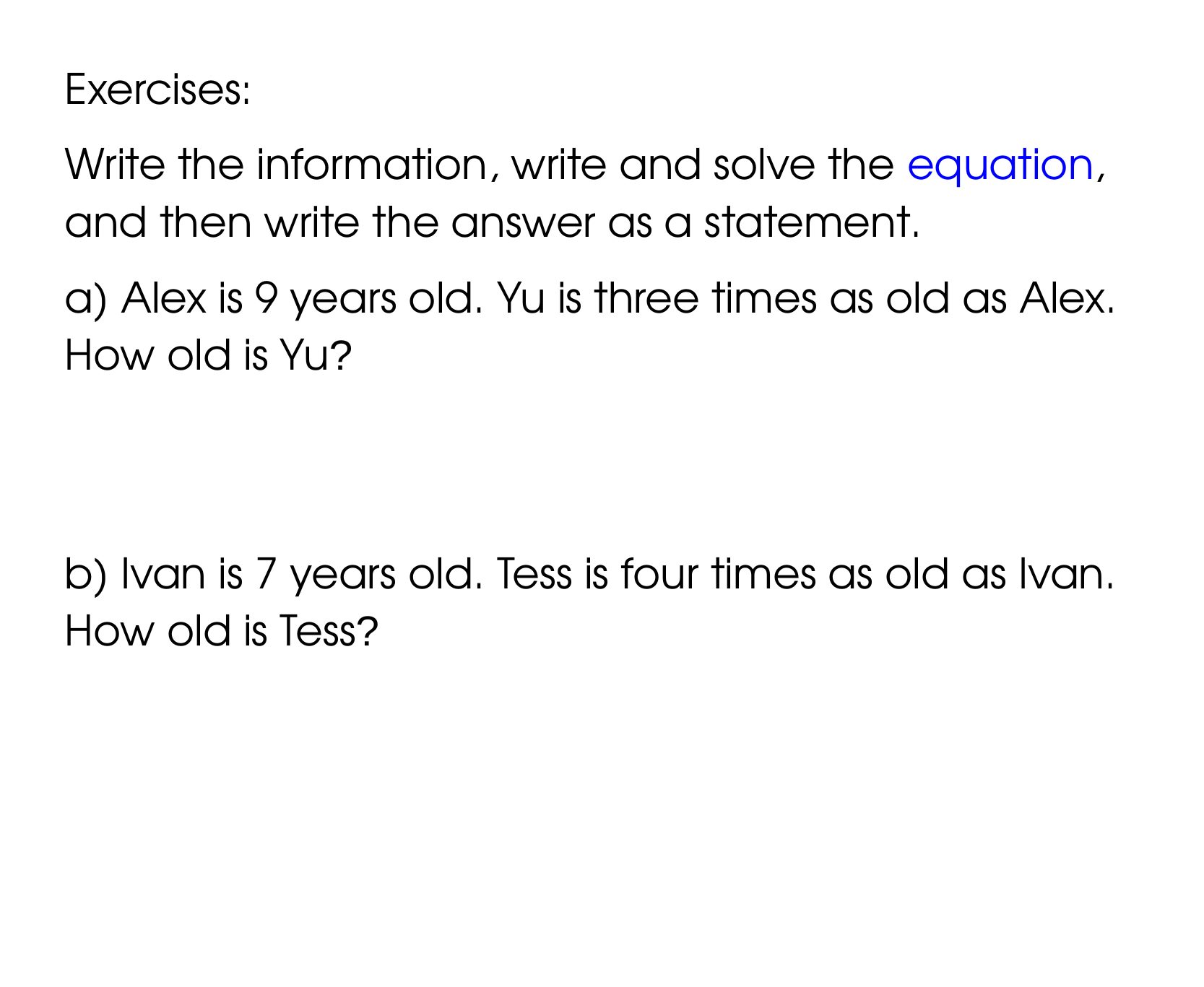

Exercises:
Write the information, write and solve the equation, and then write the answer as a statement.
a) Alex is 9 years old. Yu is three times as old as Alex. How old is Yu?
b) Ivan is 7 years old. Tess is four times as old as Ivan. How old is Tess?